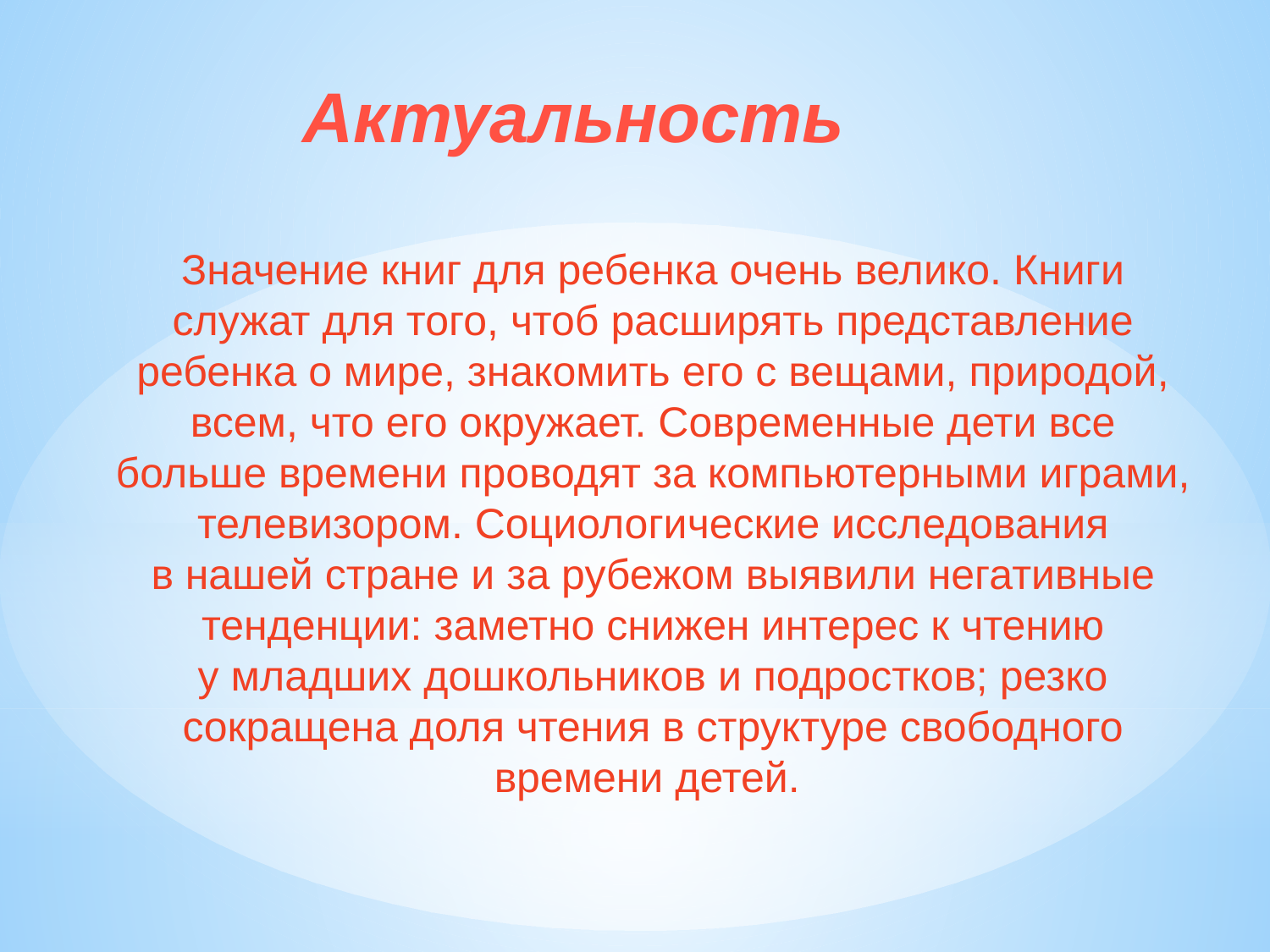

Актуальность
Значение книг для ребенка очень велико. Книги служат для того, чтоб расширять представление ребенка о мире, знакомить его с вещами, природой, всем, что его окружает. Современные дети все больше времени проводят за компьютерными играми, телевизором. Социологические исследования в нашей стране и за рубежом выявили негативные тенденции: заметно снижен интерес к чтению у младших дошкольников и подростков; резко сокращена доля чтения в структуре свободного времени детей.